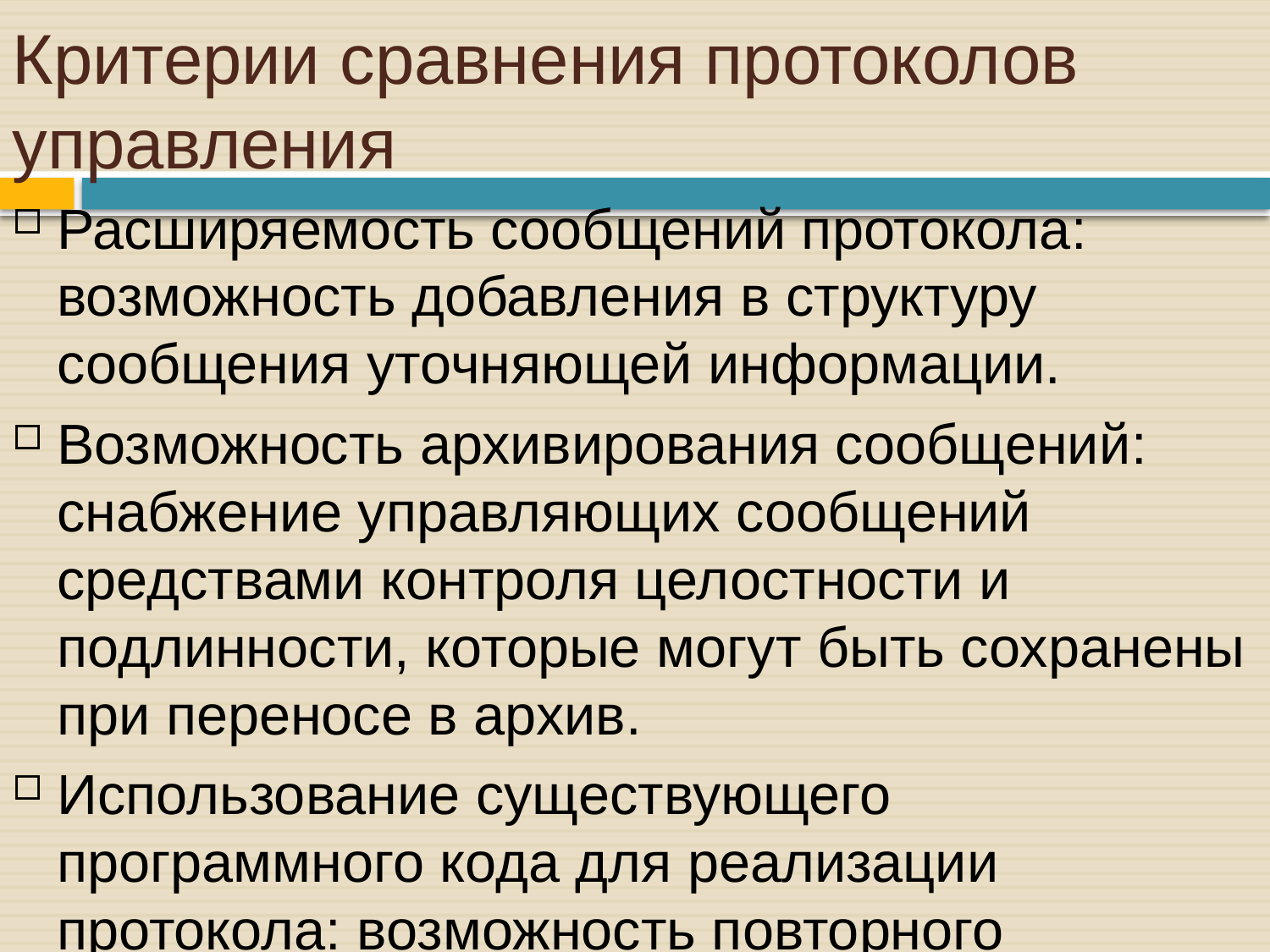

# Критерии сравнения протоколов управления
Расширяемость сообщений протокола: возможность добавления в структуру сообщения уточняющей информации.
Возможность архивирования сообщений: снабжение управляющих сообщений средствами контроля целостности и подлинности, которые могут быть сохранены при переносе в архив.
Использование существующего программного кода для реализации протокола: возможность повторного использования программного кода, предназначенного для других целей и задач.